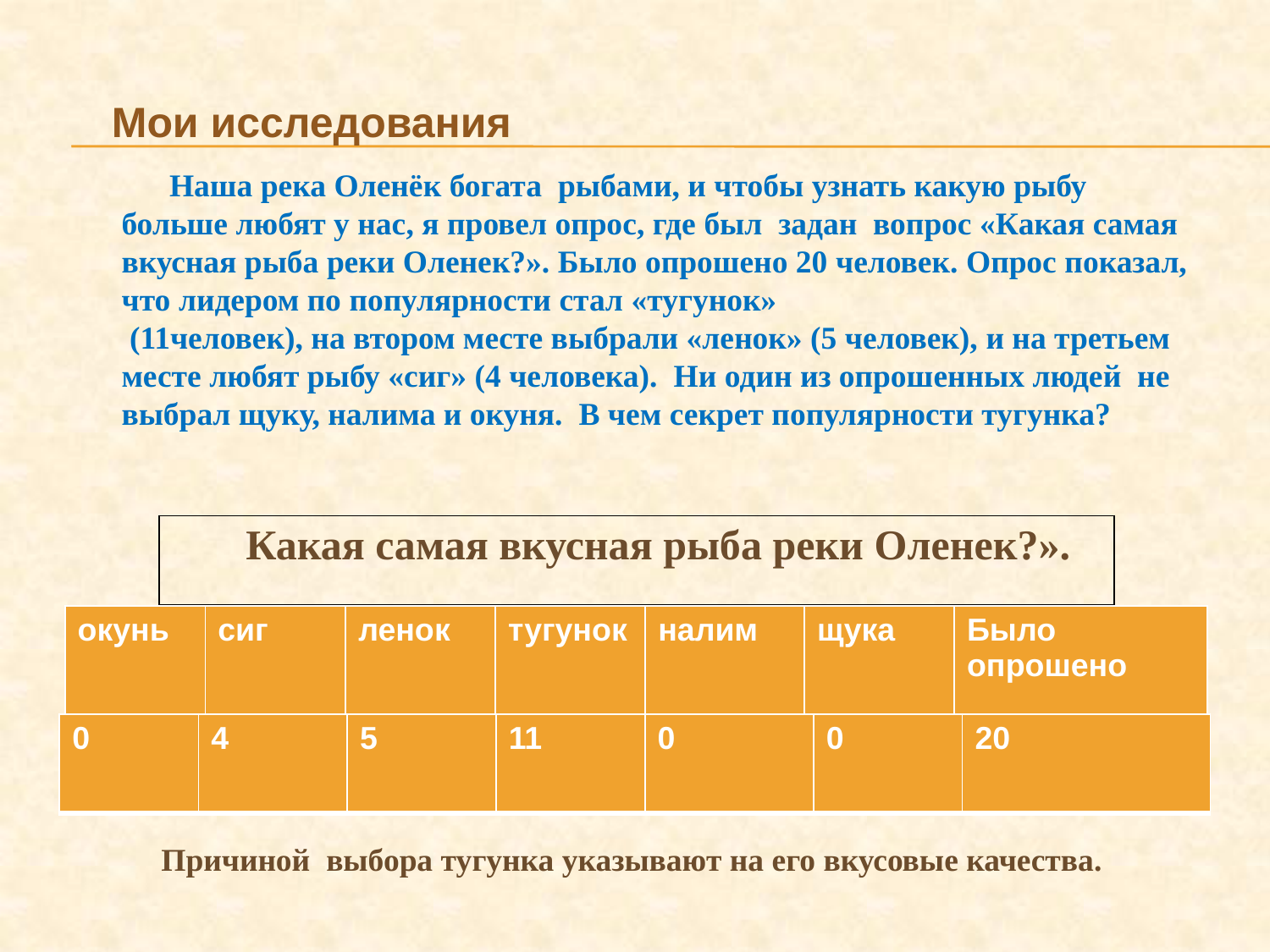

Мои исследования
         Наша река Оленёк богата  рыбами, и чтобы узнать какую рыбу больше любят у нас, я провел опрос, где был  задан  вопрос «Какая самая вкусная рыба реки Оленек?». Было опрошено 20 человек. Опрос показал, что лидером по популярности стал «тугунок»
 (11человек), на втором месте выбрали «ленок» (5 человек), и на третьем месте любят рыбу «сиг» (4 человека).  Ни один из опрошенных людей  не выбрал щуку, налима и окуня.  В чем секрет популярности тугунка?
| Какая самая вкусная рыба реки Оленек?». |
| --- |
| окунь | сиг | ленок | тугунок | налим | щука | Было опрошено |
| --- | --- | --- | --- | --- | --- | --- |
| 0 | 4 | 5 | 11 | 0 | 0 | 20 |
| --- | --- | --- | --- | --- | --- | --- |
Причиной  выбора тугунка указывают на его вкусовые качества.